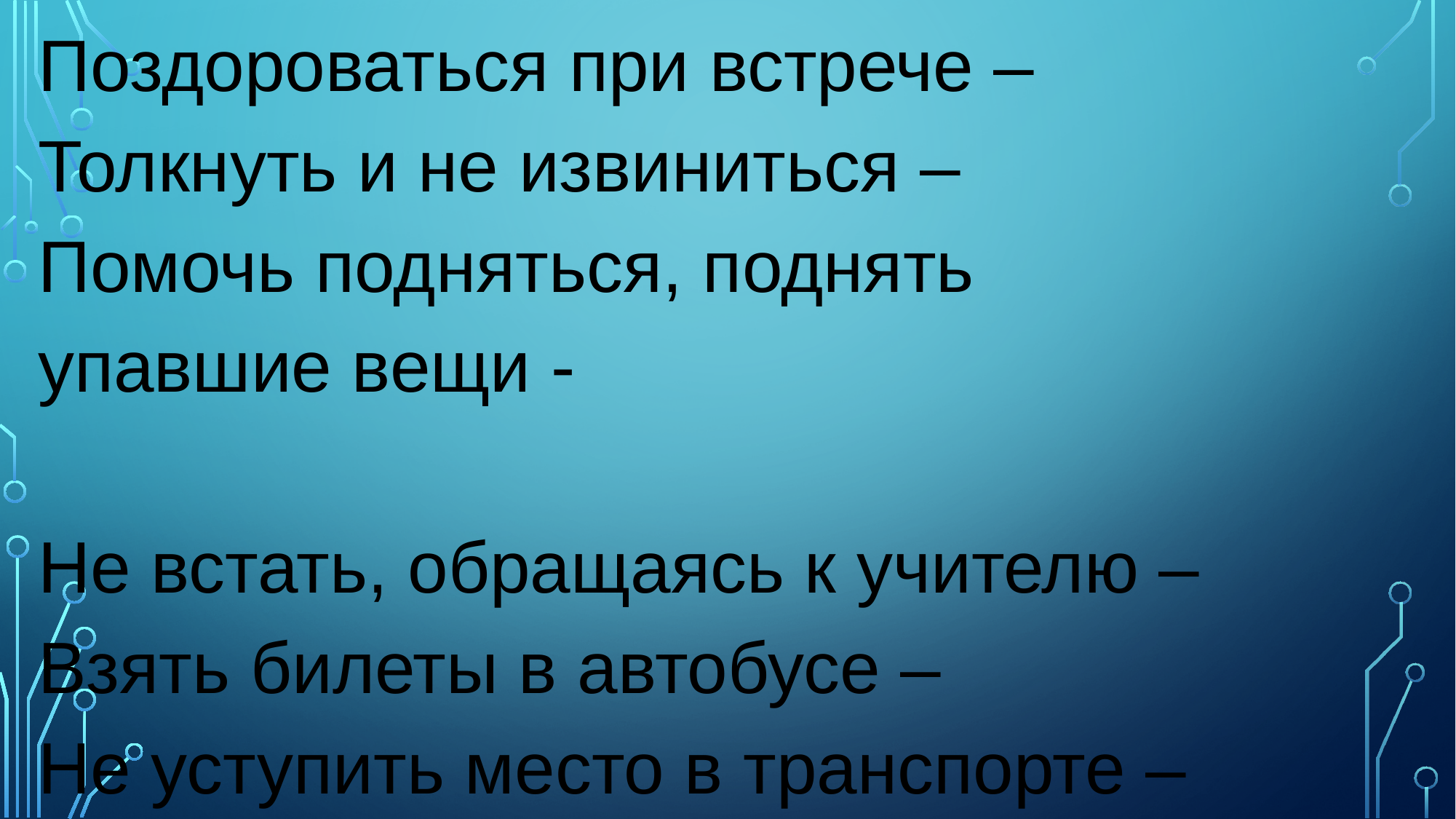

Поздороваться при встрече –
Толкнуть и не извиниться –
Помочь подняться, поднять
упавшие вещи -

Не встать, обращаясь к учителю –
Взять билеты в автобусе –
Не уступить место в транспорте –
Не заметить недовольство мамы -